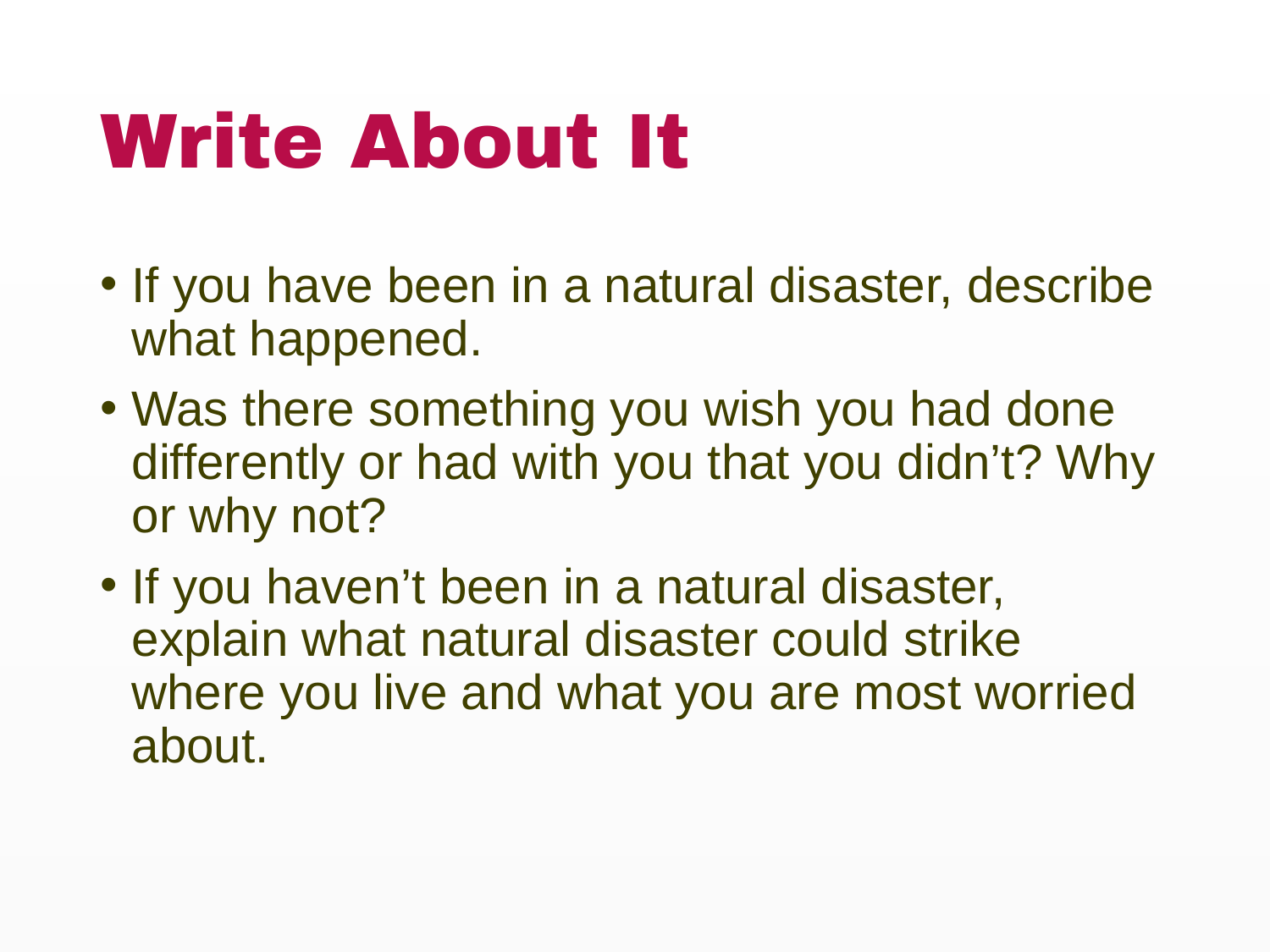

# Write About It
If you have been in a natural disaster, describe what happened.
Was there something you wish you had done differently or had with you that you didn’t? Why or why not?
If you haven’t been in a natural disaster, explain what natural disaster could strike where you live and what you are most worried about.